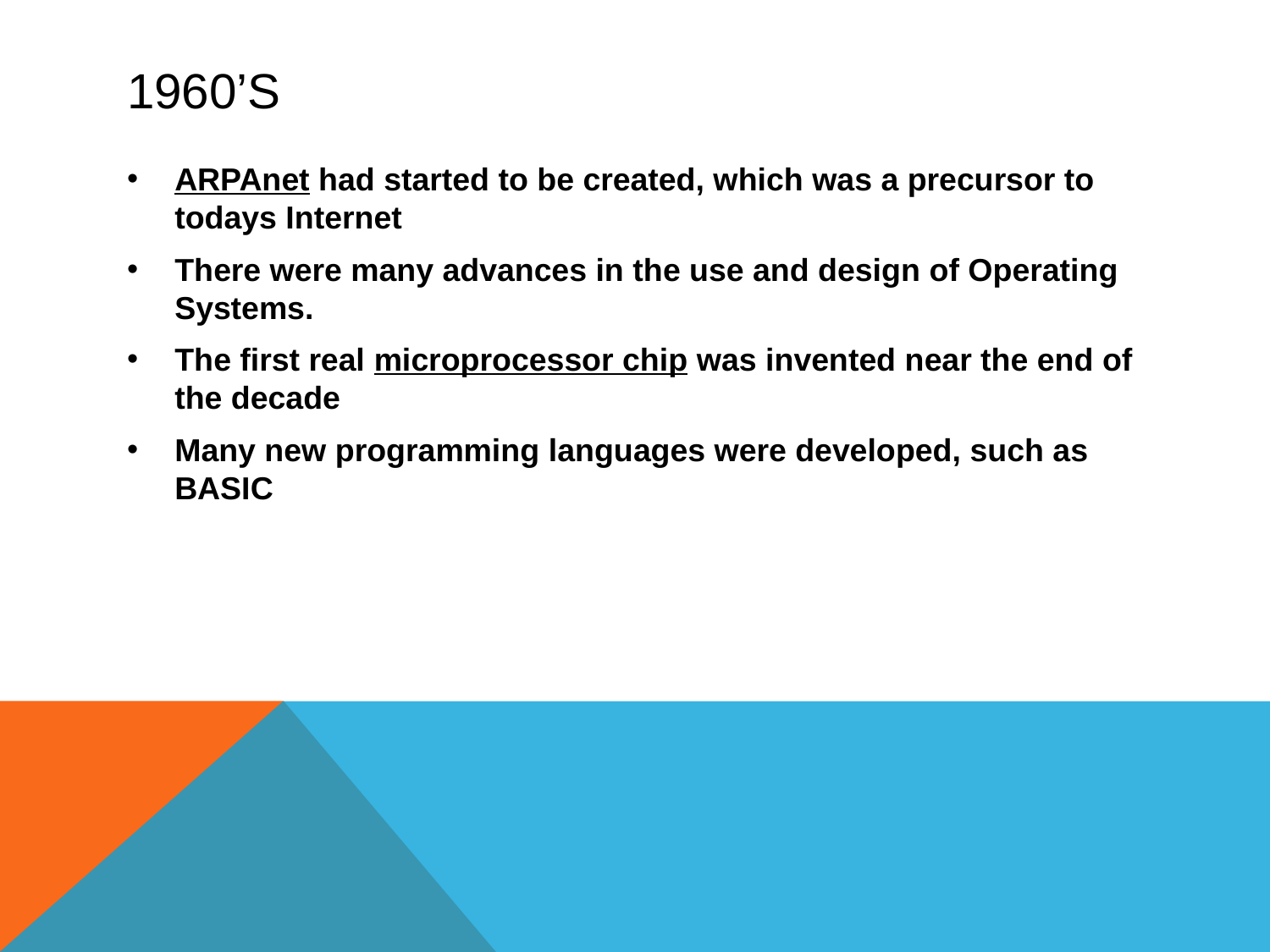

# 1960’s
ARPAnet had started to be created, which was a precursor to todays Internet
There were many advances in the use and design of Operating Systems.
The first real microprocessor chip was invented near the end of the decade
Many new programming languages were developed, such as BASIC